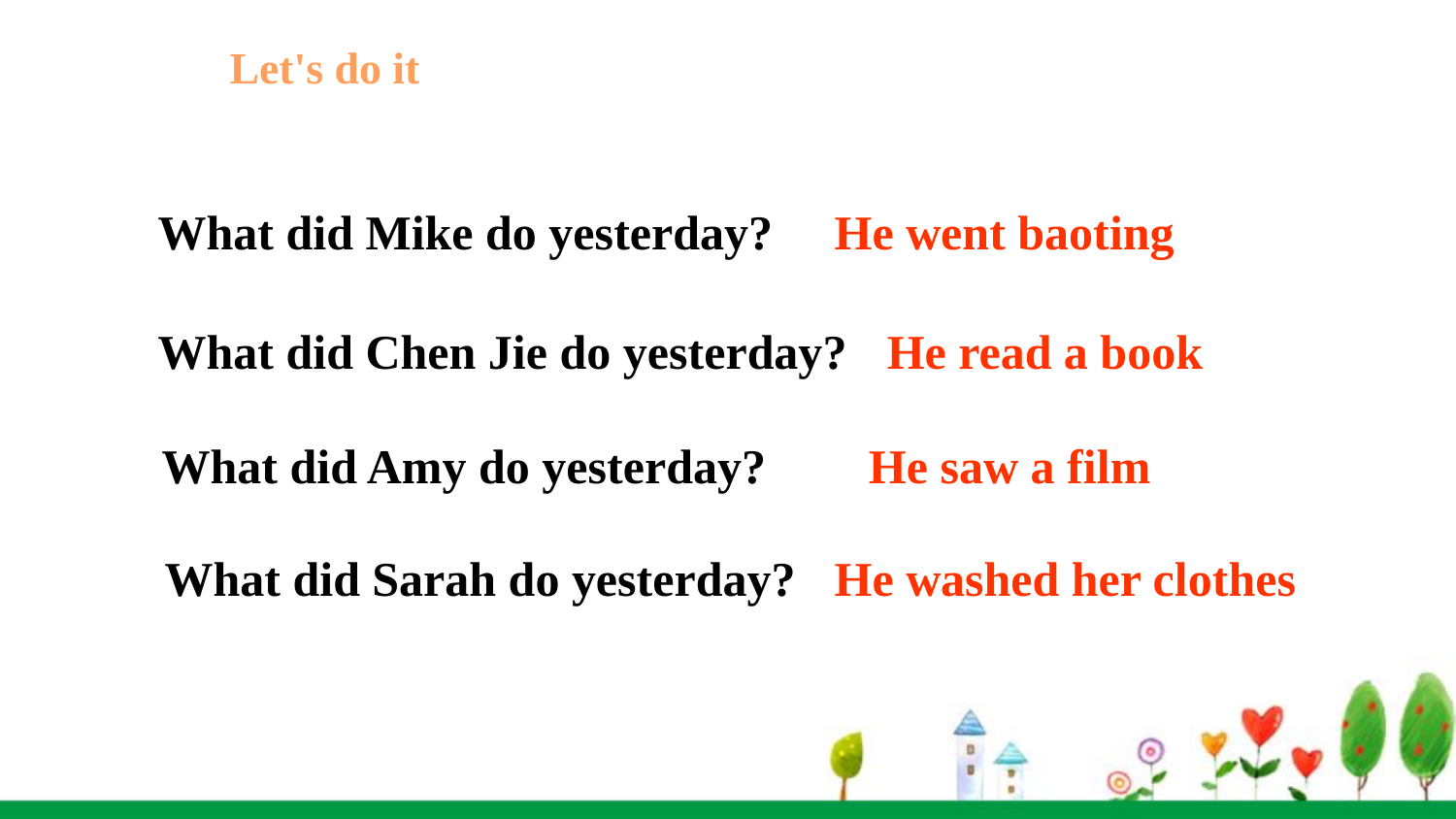

Let's do it
What did Mike do yesterday?
He went baoting
What did Chen Jie do yesterday?
He read a book
What did Amy do yesterday?
He saw a film
What did Sarah do yesterday?
He washed her clothes